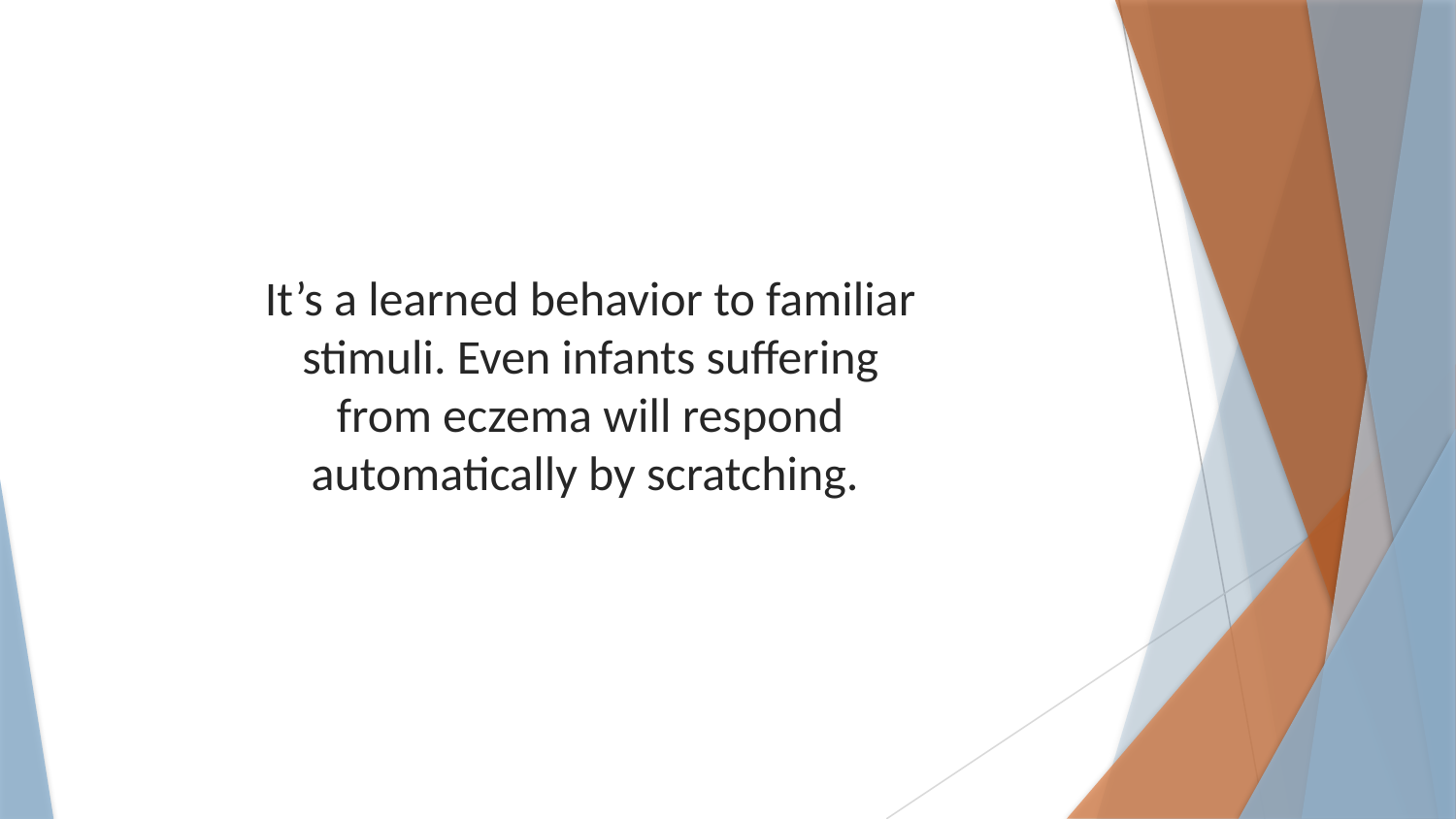

It’s a learned behavior to familiar stimuli. Even infants suffering from eczema will respond automatically by scratching.